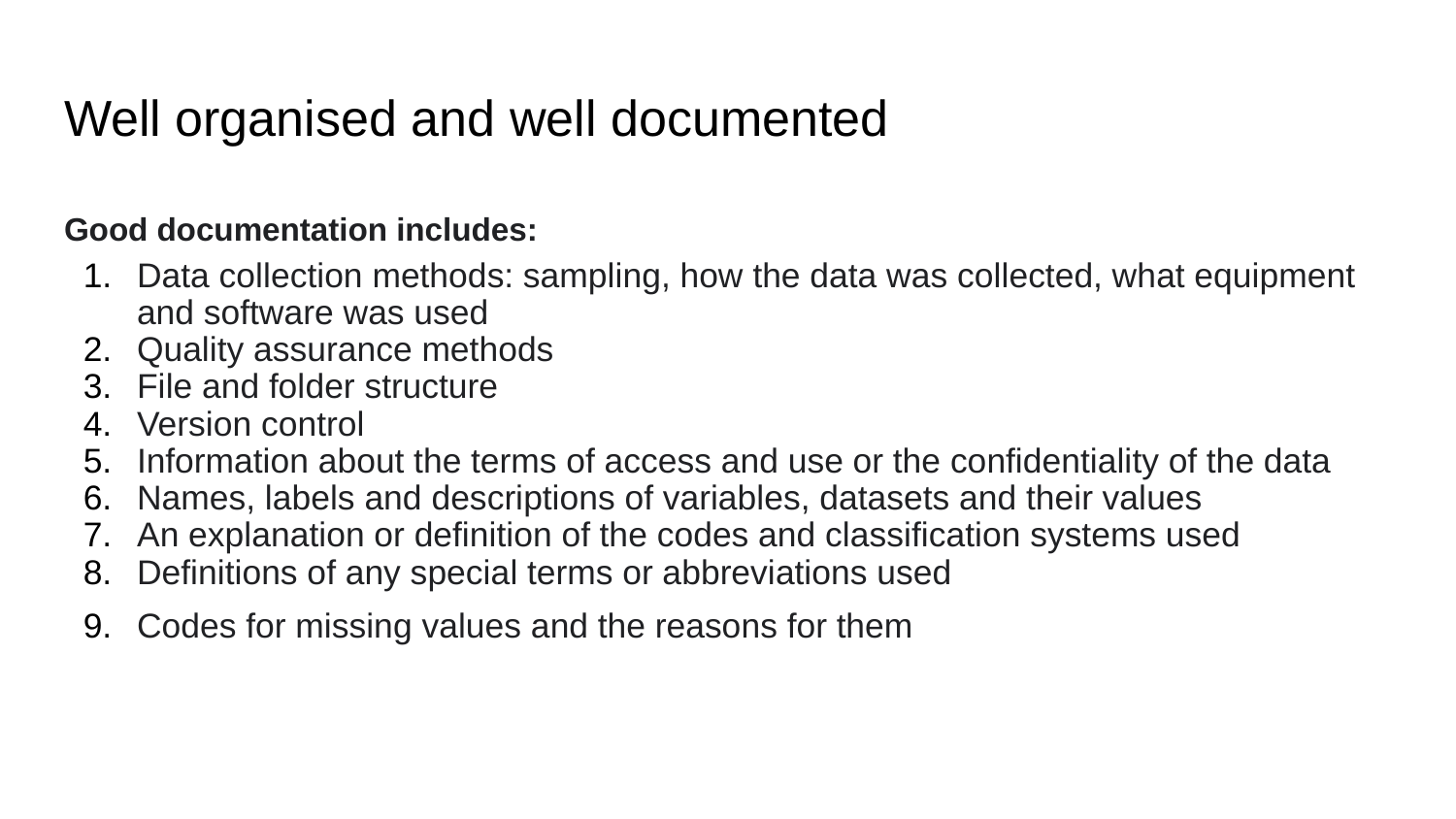

# Well organised and well documented
Good documentation includes:
Data collection methods: sampling, how the data was collected, what equipment and software was used
Quality assurance methods
File and folder structure
Version control
Information about the terms of access and use or the confidentiality of the data
Names, labels and descriptions of variables, datasets and their values
An explanation or definition of the codes and classification systems used
Definitions of any special terms or abbreviations used
Codes for missing values and the reasons for them